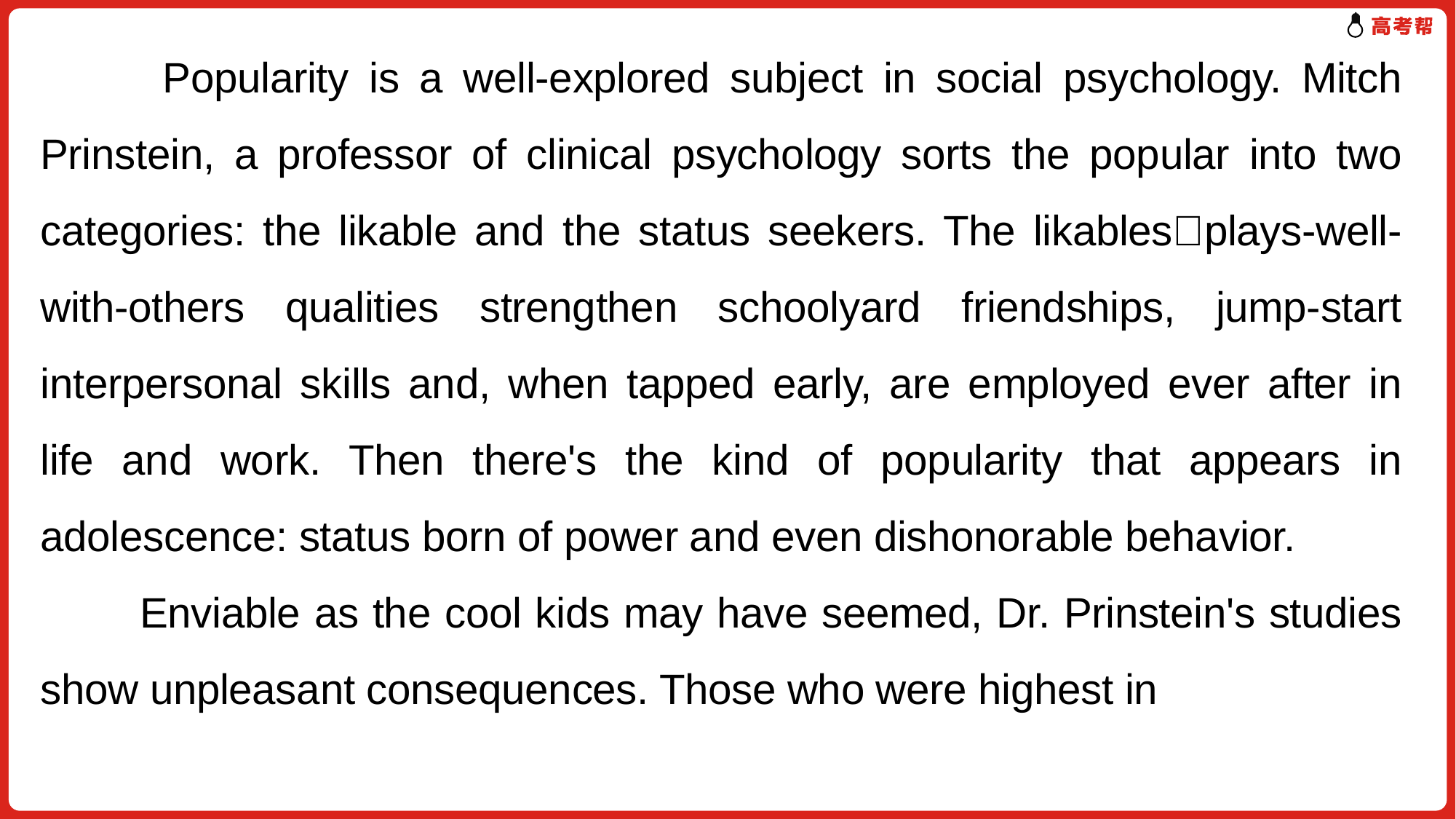

Popularity is a well-explored subject in social psychology. Mitch Prinstein, a professor of clinical psychology sorts the popular into two categories: the likable and the status seekers. The likables􀆳plays-well-with-others qualities strengthen schoolyard friendships, jump-start interpersonal skills and, when tapped early, are employed ever after in life and work. Then there's the kind of popularity that appears in adolescence: status born of power and even dishonorable behavior.
　　Enviable as the cool kids may have seemed, Dr. Prinstein's studies show unpleasant consequences. Those who were highest in